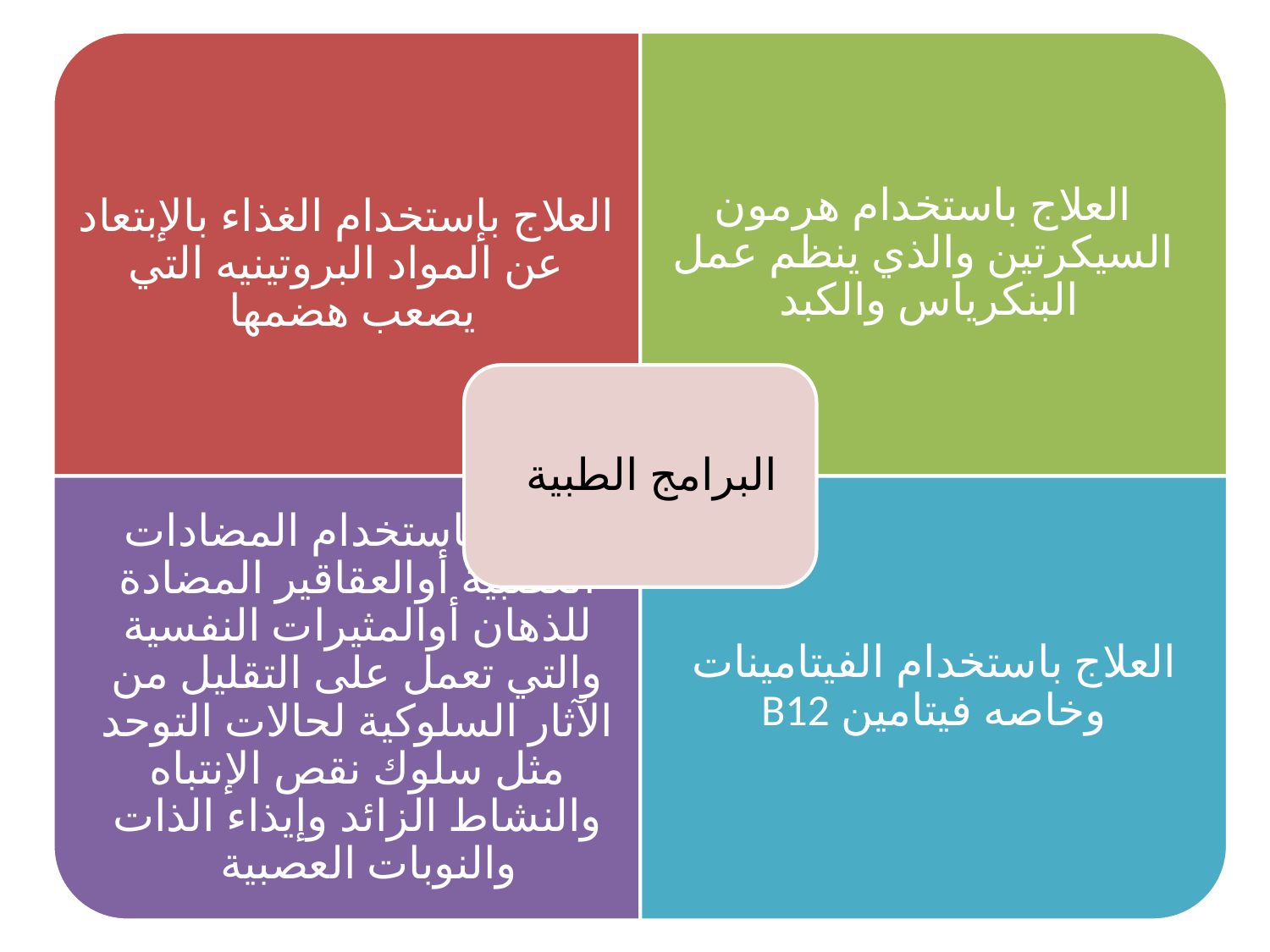

العلاج بإستخدام الغذاء بالإبتعاد عن المواد البروتينيه التي يصعب هضمها
العلاج باستخدام هرمون السيكرتين والذي ينظم عمل البنكرياس والكبد
العلاج باستخدام المضادات العصبية أوالعقاقير المضادة للذهان أوالمثيرات النفسية والتي تعمل على التقليل من الآثار السلوكية لحالات التوحد مثل سلوك نقص الإنتباه والنشاط الزائد وإيذاء الذات والنوبات العصبية
العلاج باستخدام الفيتامينات وخاصه فيتامين B12
البرامج الطبية